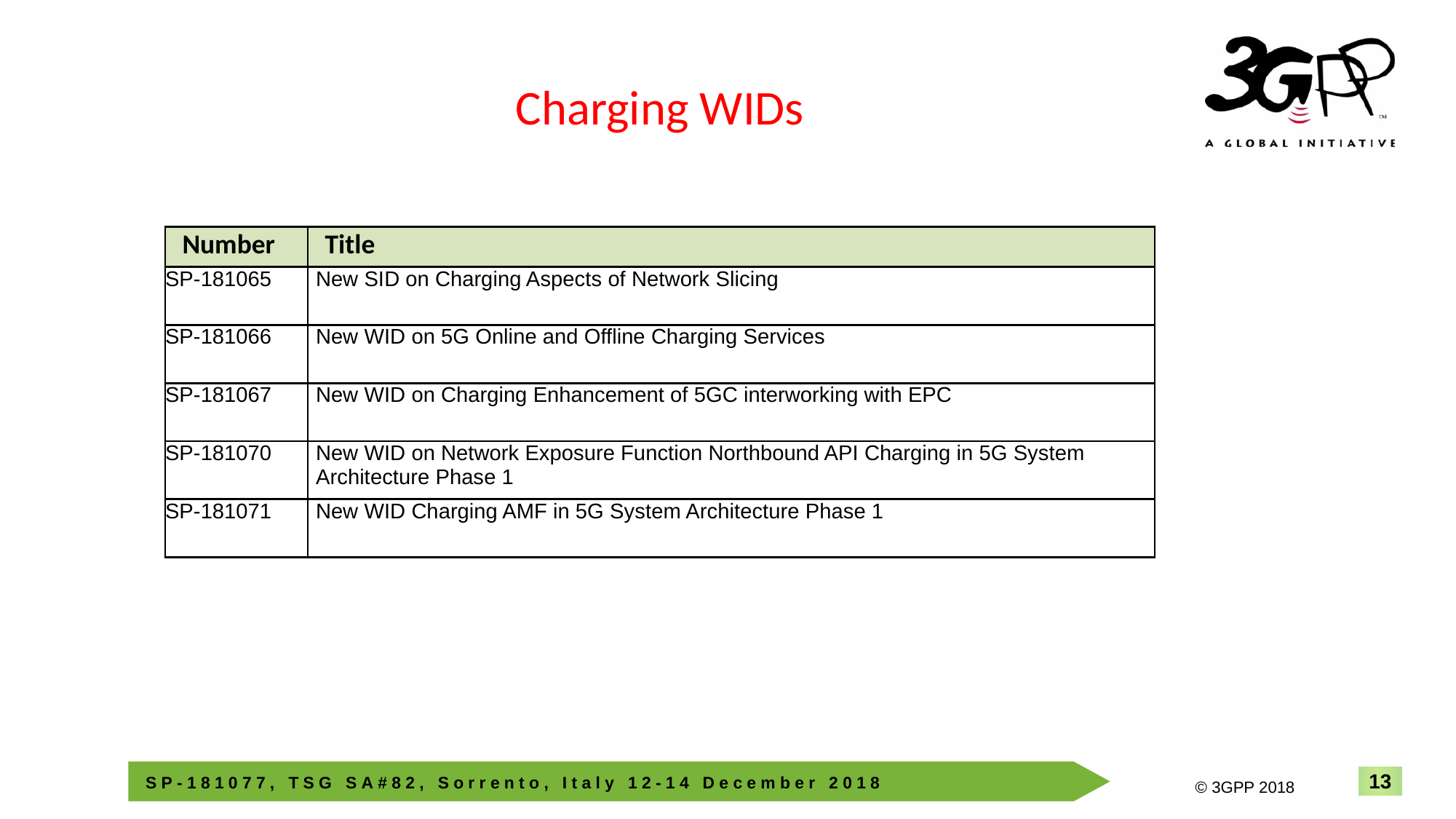

Charging WIDs
| Number | Title |
| --- | --- |
| SP-181065 | New SID on Charging Aspects of Network Slicing |
| SP-181066 | New WID on 5G Online and Offline Charging Services |
| SP-181067 | New WID on Charging Enhancement of 5GC interworking with EPC |
| SP-181070 | New WID on Network Exposure Function Northbound API Charging in 5G System Architecture Phase 1 |
| SP-181071 | New WID Charging AMF in 5G System Architecture Phase 1 |